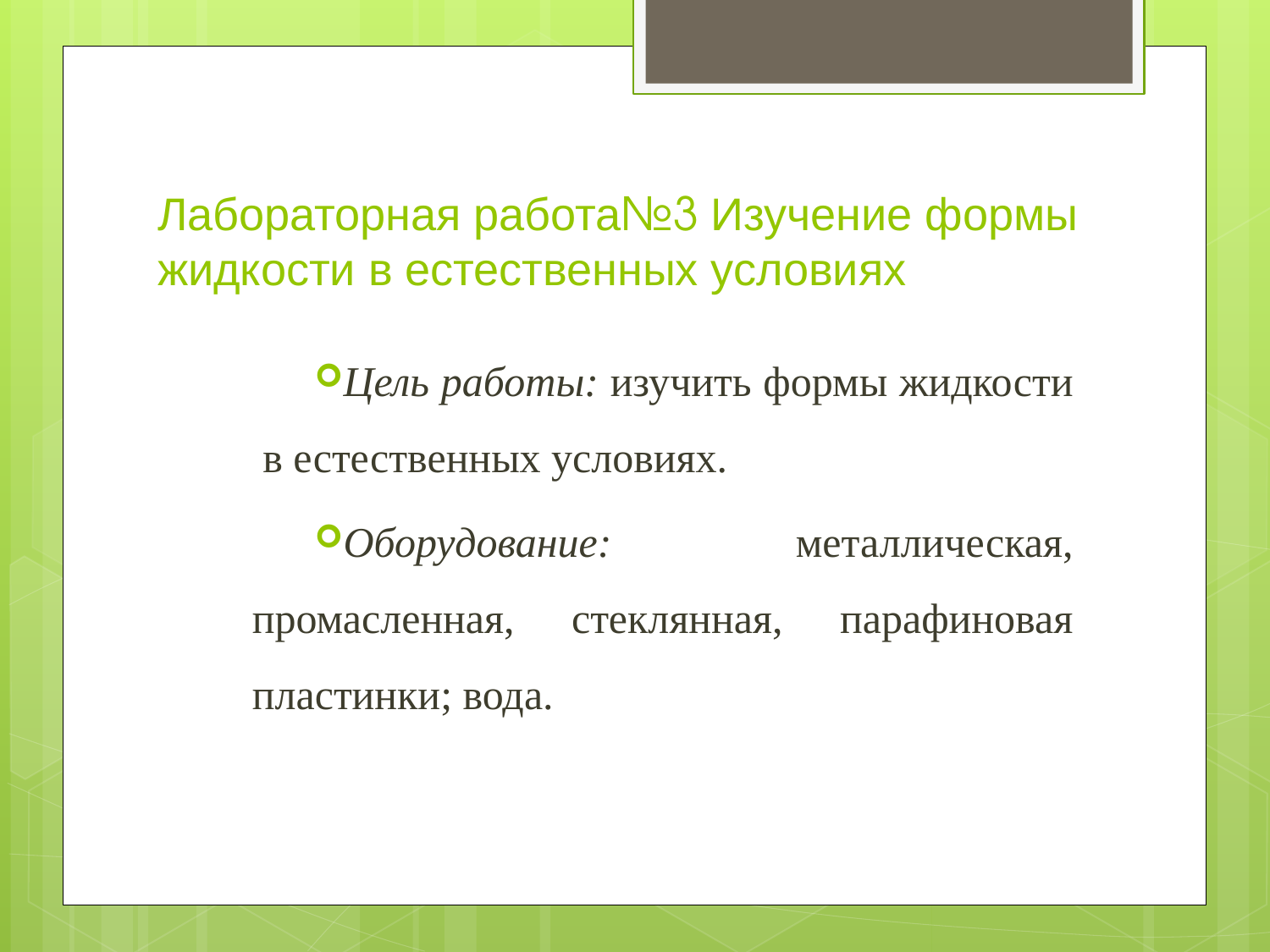

# Лабораторная работа№3 Изучение формы жидкости в естественных условиях
Цель работы: изучить формы жидкости  в естественных условиях.
Оборудование: металлическая, промасленная, стеклянная, парафиновая пластинки; вода.